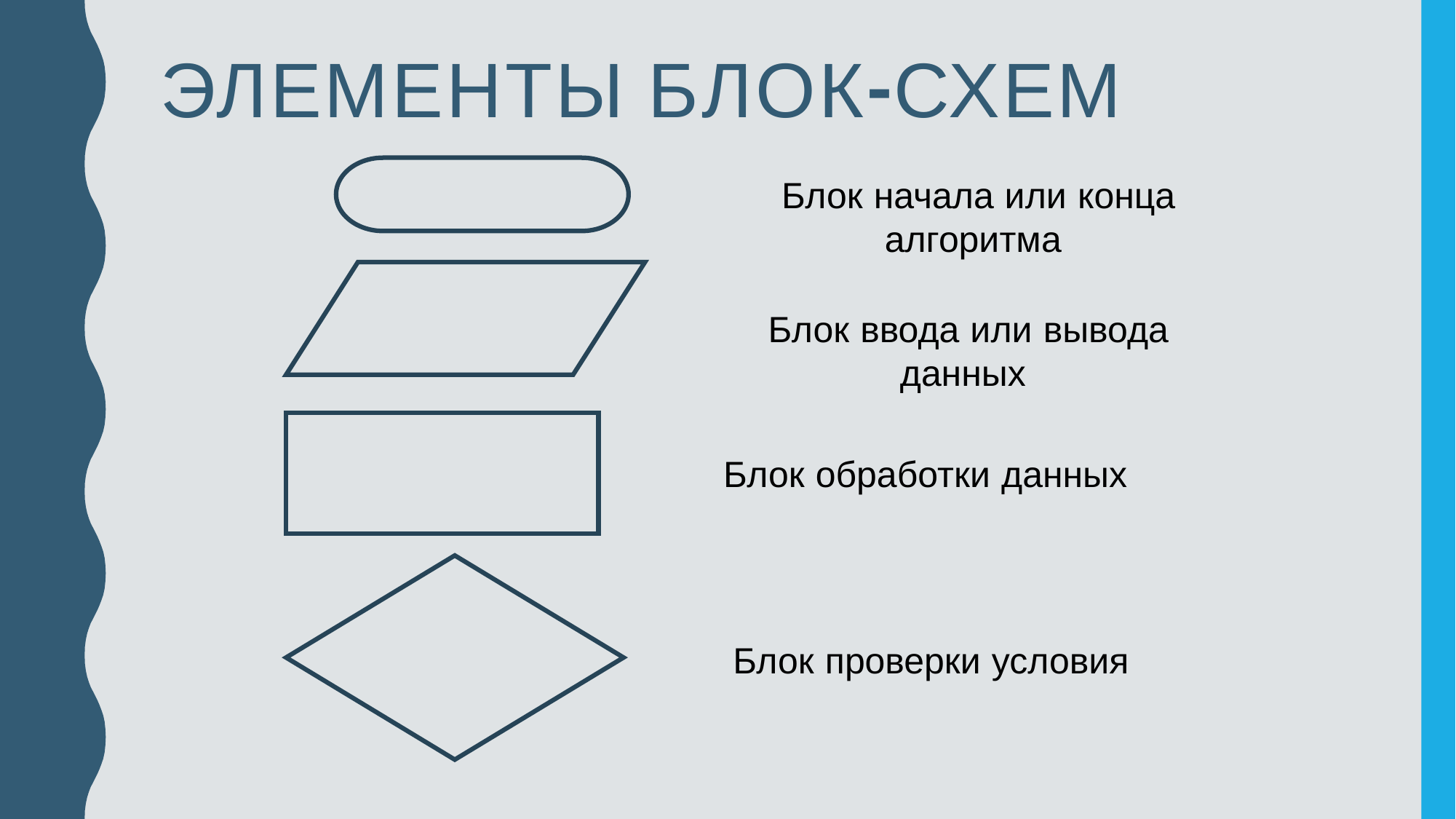

# Элементы блок-схем

Блок начала или конца алгоритма

Блок ввода или вывода данных

Блок обработки данных

Блок проверки условия